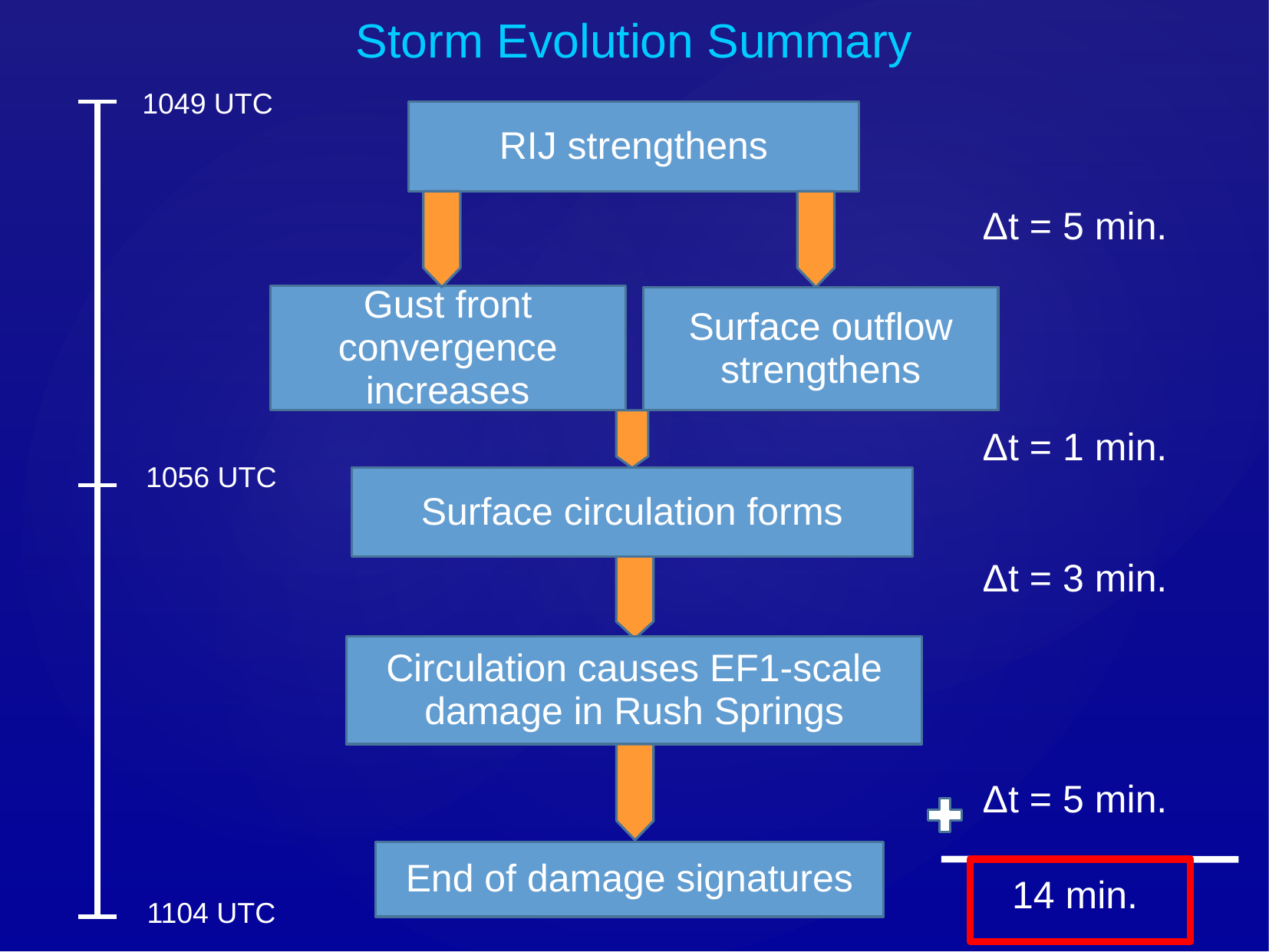

Storm Evolution Summary
1049 UTC
RIJ strengthens

Δt = 5 min.
Gust front convergence increases
Surface outflow strengthens

Δt = 1 min.
1056 UTC
Surface circulation forms

Δt = 3 min.
Circulation causes EF1-scale damage in Rush Springs

Δt = 5 min.

End of damage signatures

14 min.
1104 UTC